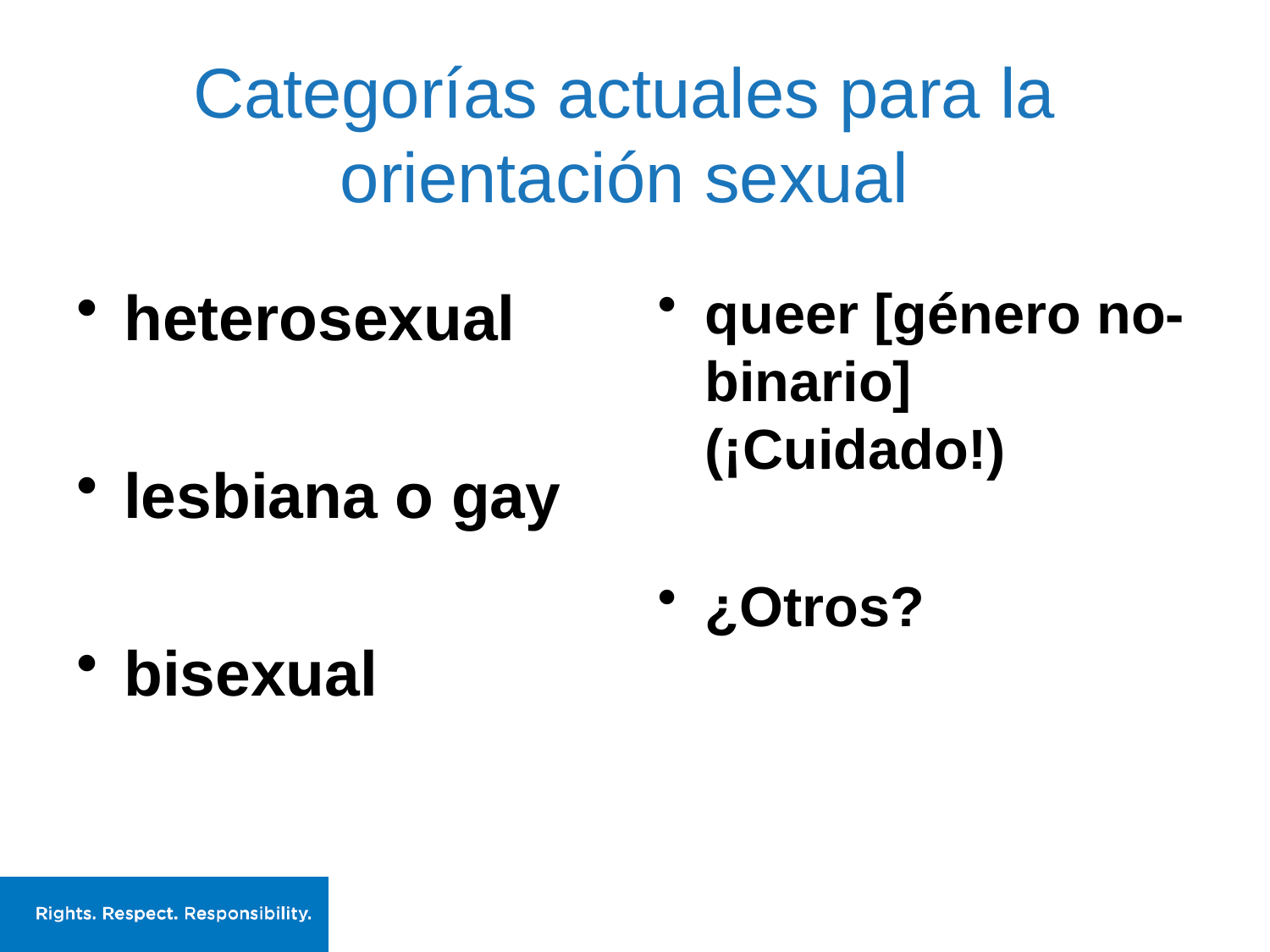

# Categorías actuales para la orientación sexual
heterosexual

lesbiana o gay

bisexual
queer [género no-binario] (¡Cuidado!)

¿Otros?